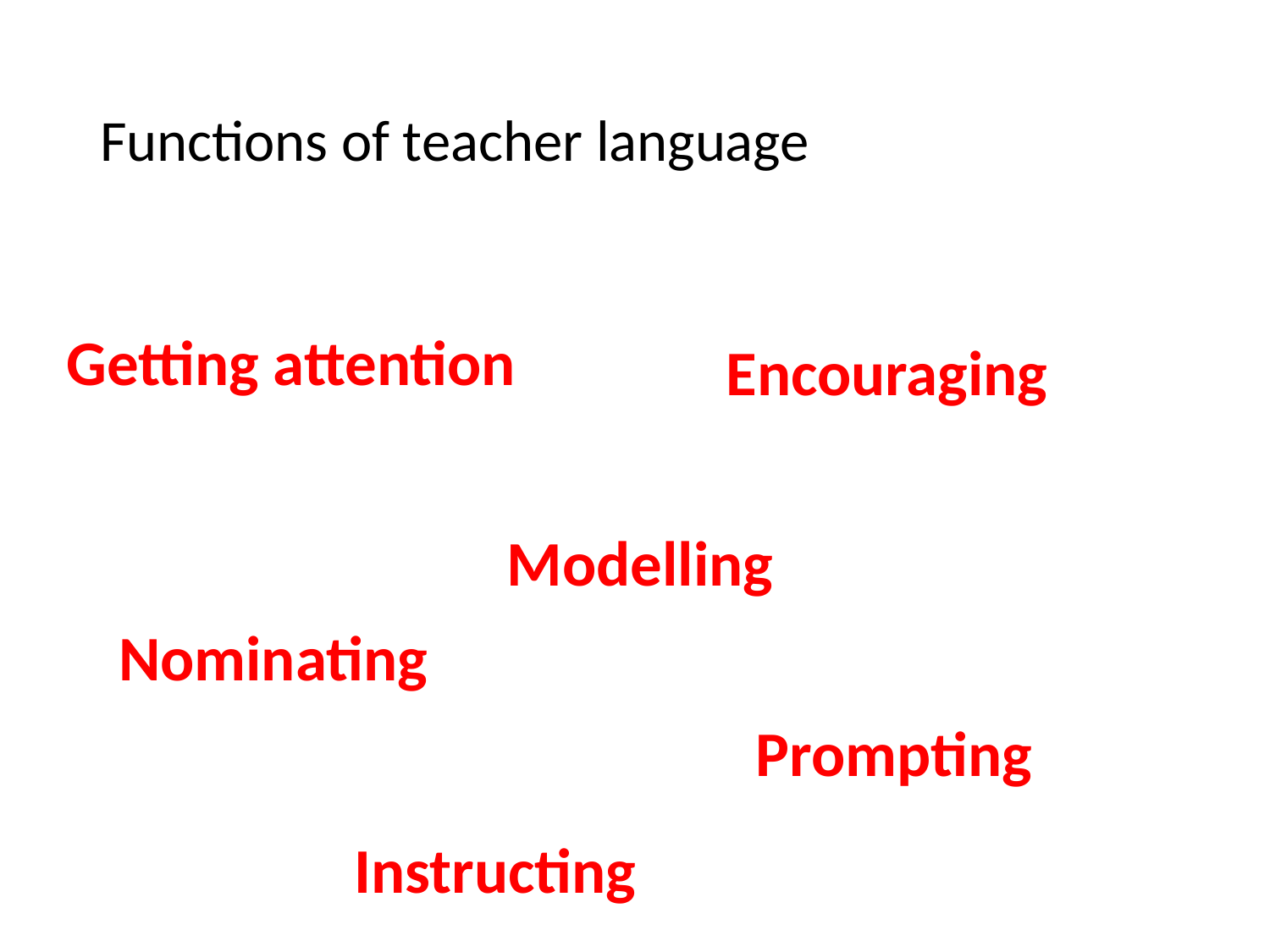

# Functions of teacher language
Getting attention
Encouraging
Modelling
Nominating
Prompting
Instructing